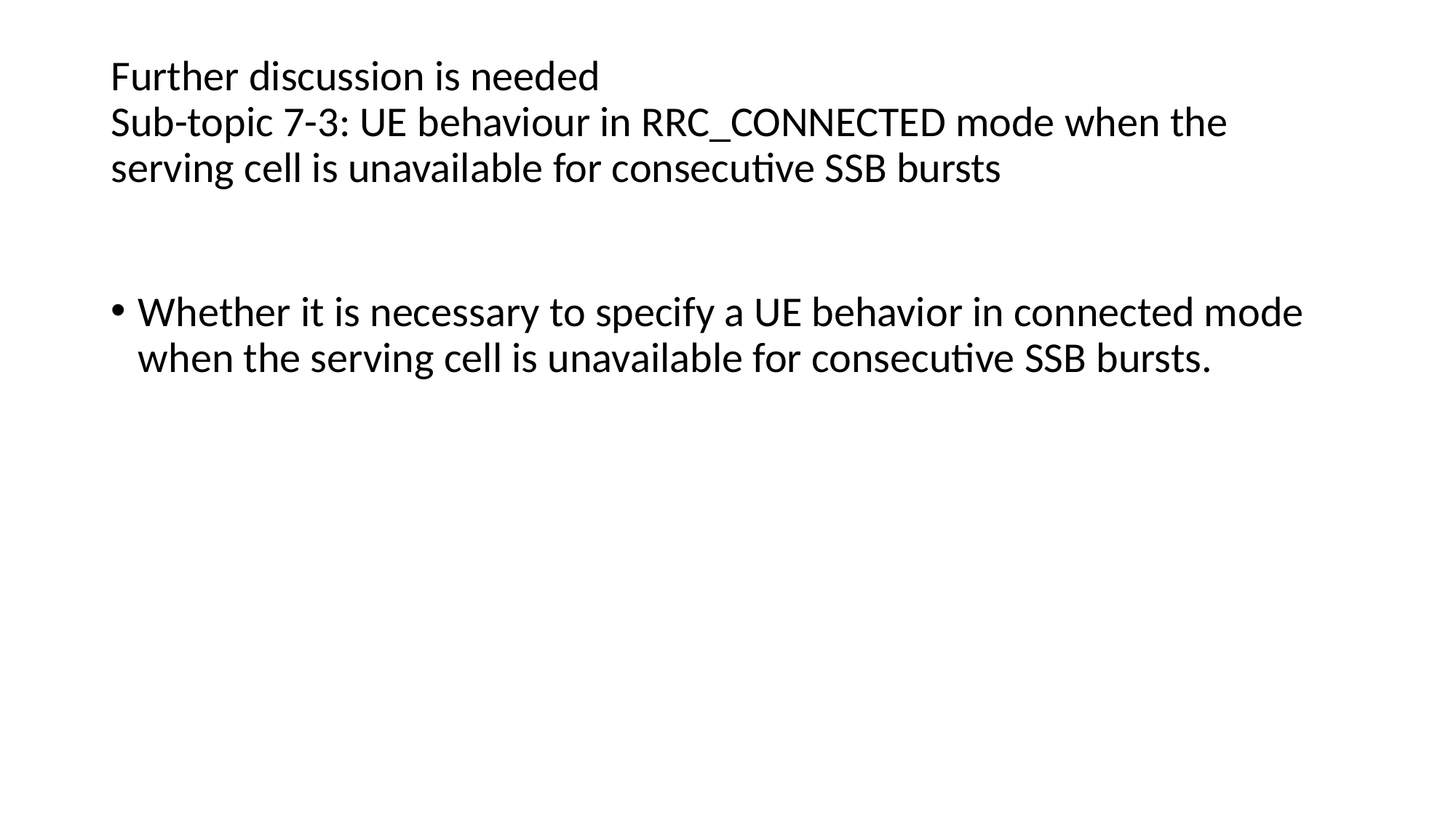

# Further discussion is needed Sub-topic 7-3: UE behaviour in RRC_CONNECTED mode when the serving cell is unavailable for consecutive SSB bursts

Whether it is necessary to specify a UE behavior in connected mode when the serving cell is unavailable for consecutive SSB bursts.